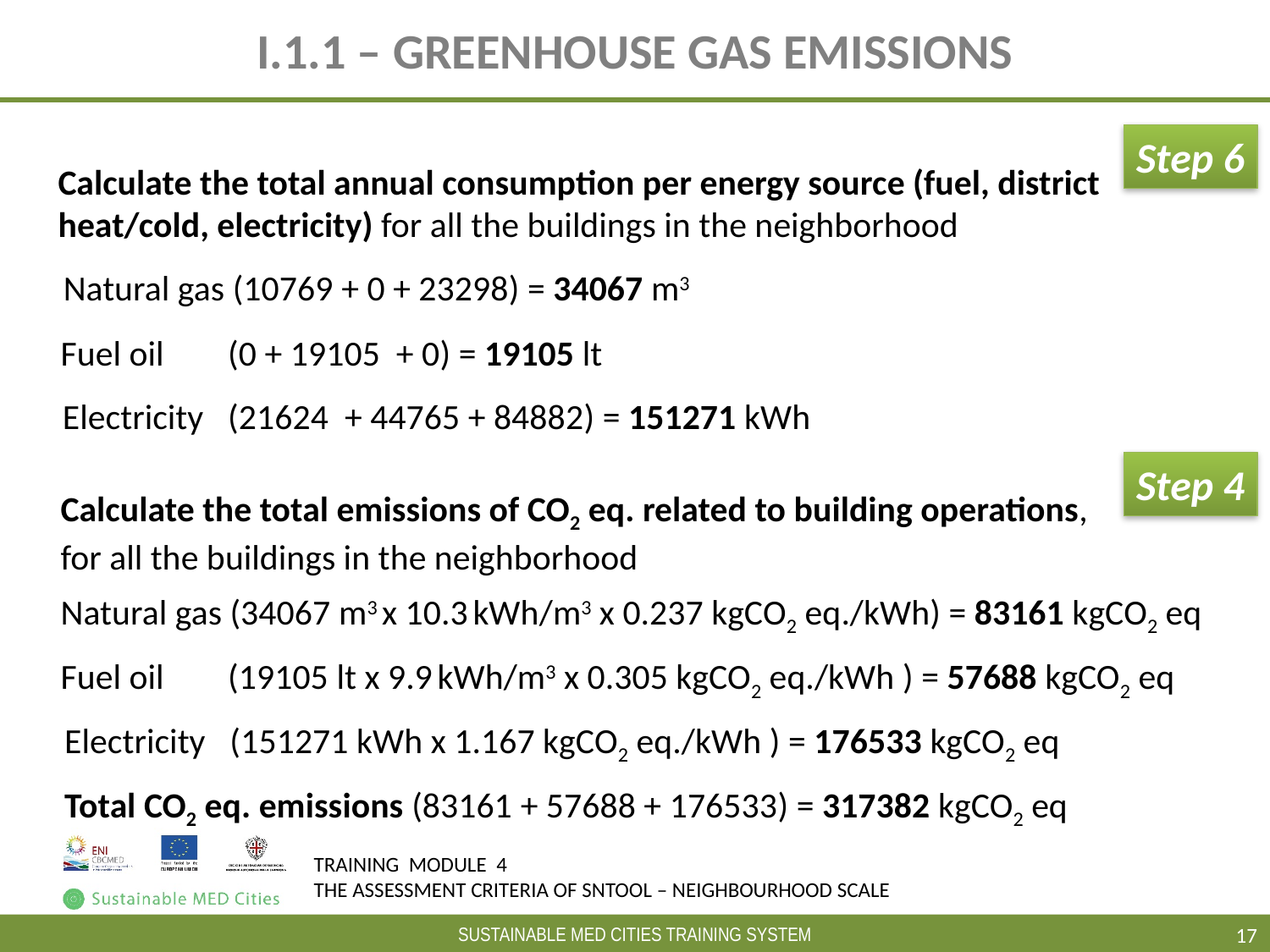

# I.1.1 – GREENHOUSE GAS EMISSIONS
Step 6
Calculate the total annual consumption per energy source (fuel, district heat/cold, electricity) for all the buildings in the neighborhood
Natural gas (10769 + 0 + 23298) = 34067 m3
Fuel oil 	     (0 + 19105  + 0) = 19105 lt
Electricity   (21624  + 44765 + 84882) = 151271 kWh
Step 4
Calculate the total emissions of CO2 eq. related to building operations, for all the buildings in the neighborhood

Natural gas (34067 m3 x 10.3 kWh/m3 x 0.237 kgCO2 eq./kWh) = 83161 kgCO2 eq
Fuel oil 	     (19105 lt x 9.9 kWh/m3 x 0.305 kgCO2 eq./kWh ) = 57688 kgCO2 eq
Electricity   (151271 kWh x 1.167 kgCO2 eq./kWh ) = 176533 kgCO2 eq
Total CO2 eq. emissions (83161 + 57688 + 176533) = 317382 kgCO2 eq
17